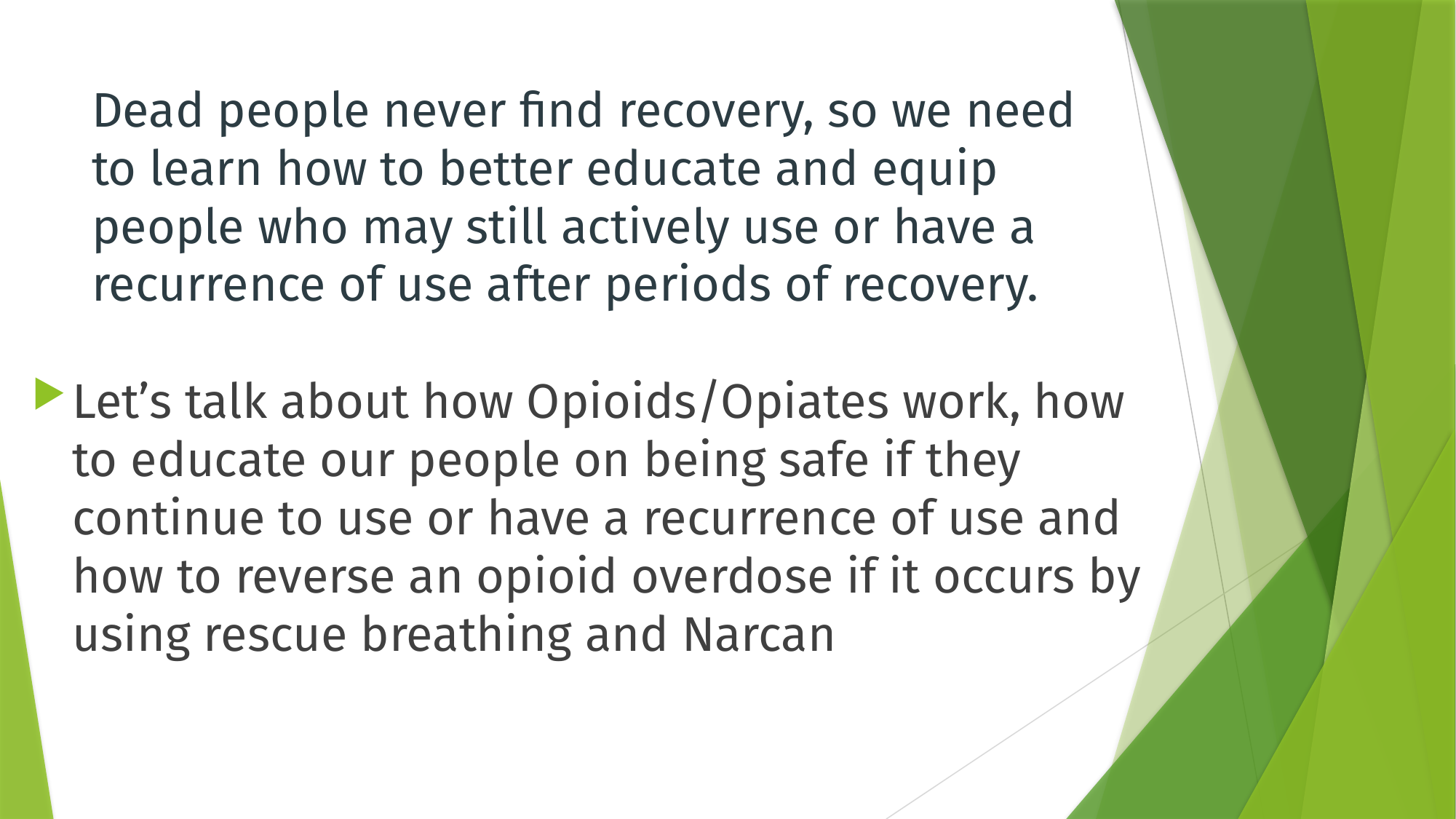

# Dead people never find recovery, so we need to learn how to better educate and equip people who may still actively use or have a recurrence of use after periods of recovery.
Let’s talk about how Opioids/Opiates work, how to educate our people on being safe if they continue to use or have a recurrence of use and how to reverse an opioid overdose if it occurs by using rescue breathing and Narcan